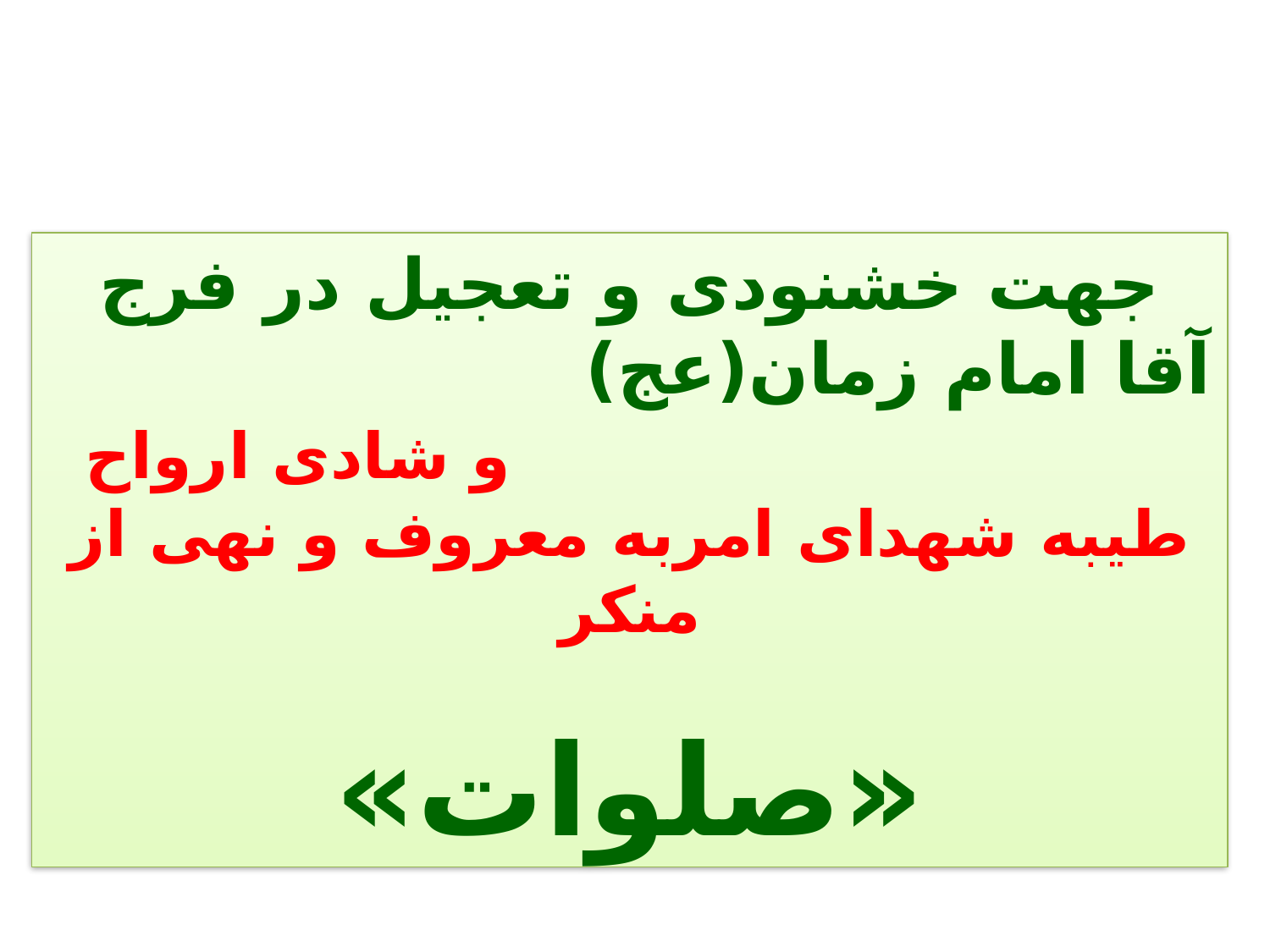

جهت خشنودی و تعجیل در فرج آقا امام زمان(عج)                                                  و شادی ارواح طیبه شهدای امربه معروف و نهی از منکر
«صلوات»